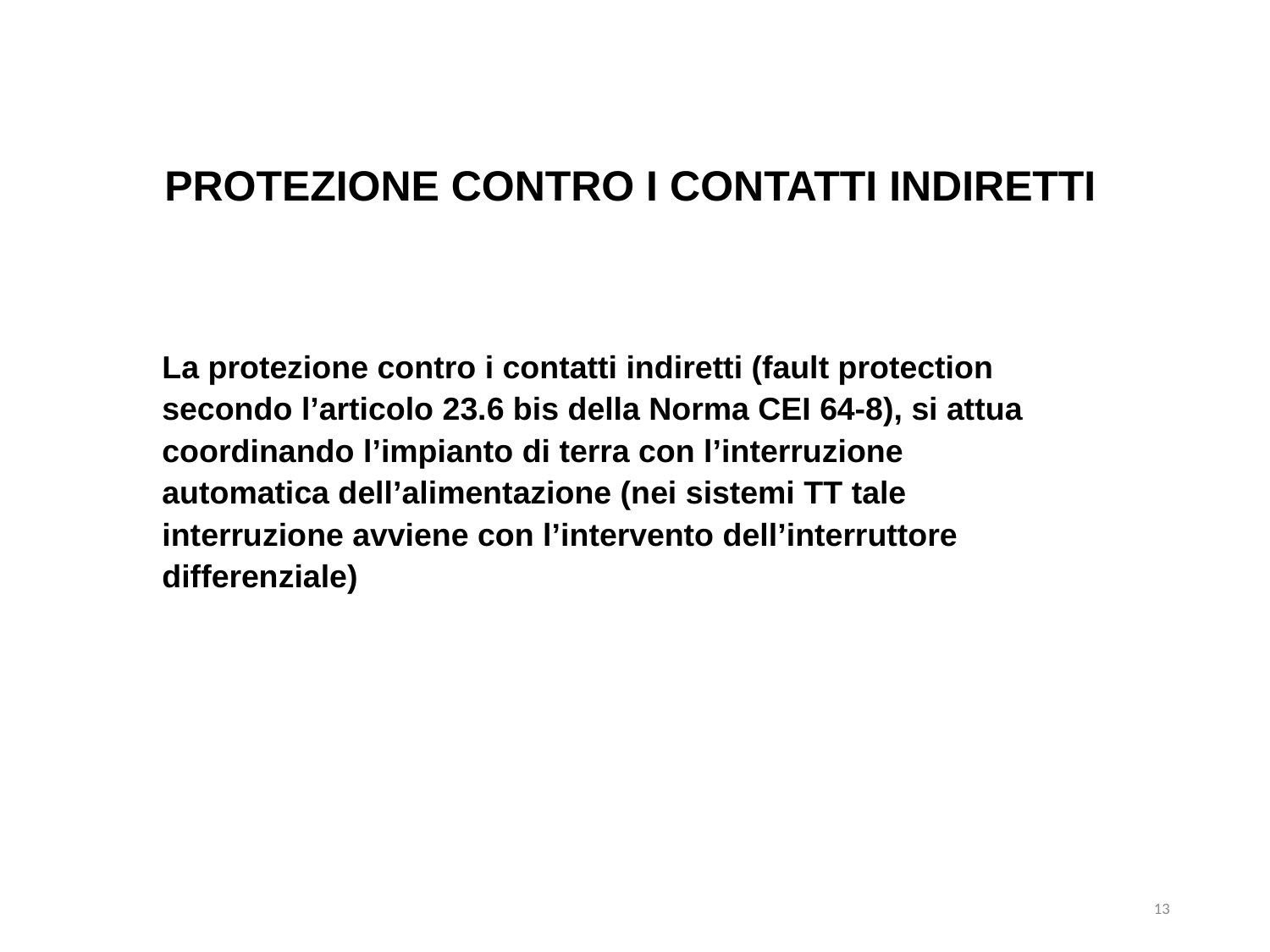

PROTEZIONE CONTRO I CONTATTI INDIRETTI

La protezione contro i contatti indiretti (fault protection secondo l’articolo 23.6 bis della Norma CEI 64-8), si attua coordinando l’impianto di terra con l’interruzione automatica dell’alimentazione (nei sistemi TT tale interruzione avviene con l’intervento dell’interruttore differenziale)
13